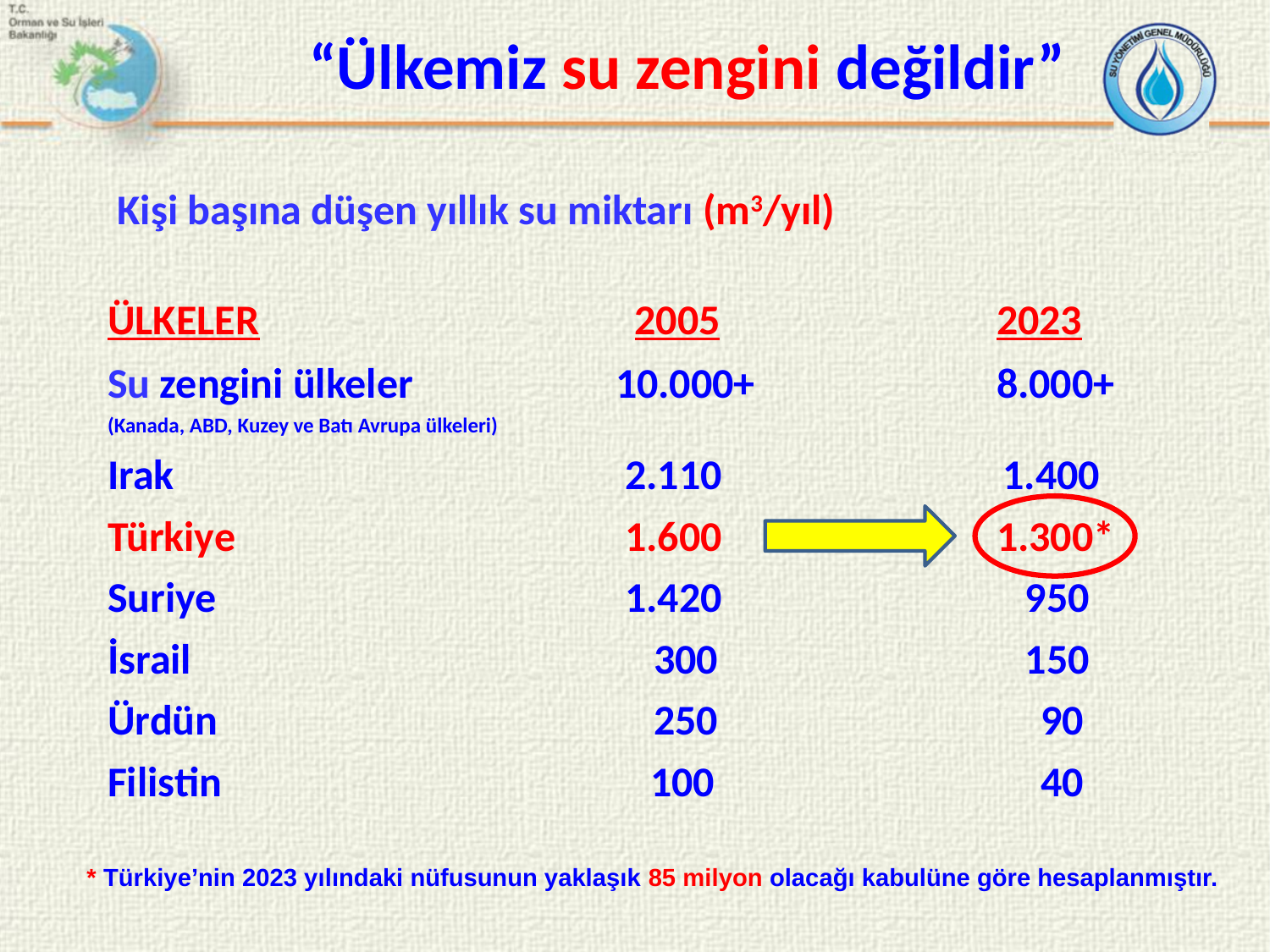

“Ülkemiz su zengini değildir”
Kişi başına düşen yıllık su miktarı (m3/yıl)
ÜLKELER		   	  2005          		2023

Su zengini ülkeler		10.000+       		8.000+
(Kanada, ABD, Kuzey ve Batı Avrupa ülkeleri)
Irak 			  	 2.110	           	              1.400
Türkiye			 1.600	       		1.300*
Suriye			 	 1.420      		   950
İsrail			     	    300	          		   150
Ürdün		     	   	    250	            	                  90
Filistin			                 100	     	                  40

* Türkiye’nin 2023 yılındaki nüfusunun yaklaşık 85 milyon olacağı kabulüne göre hesaplanmıştır.